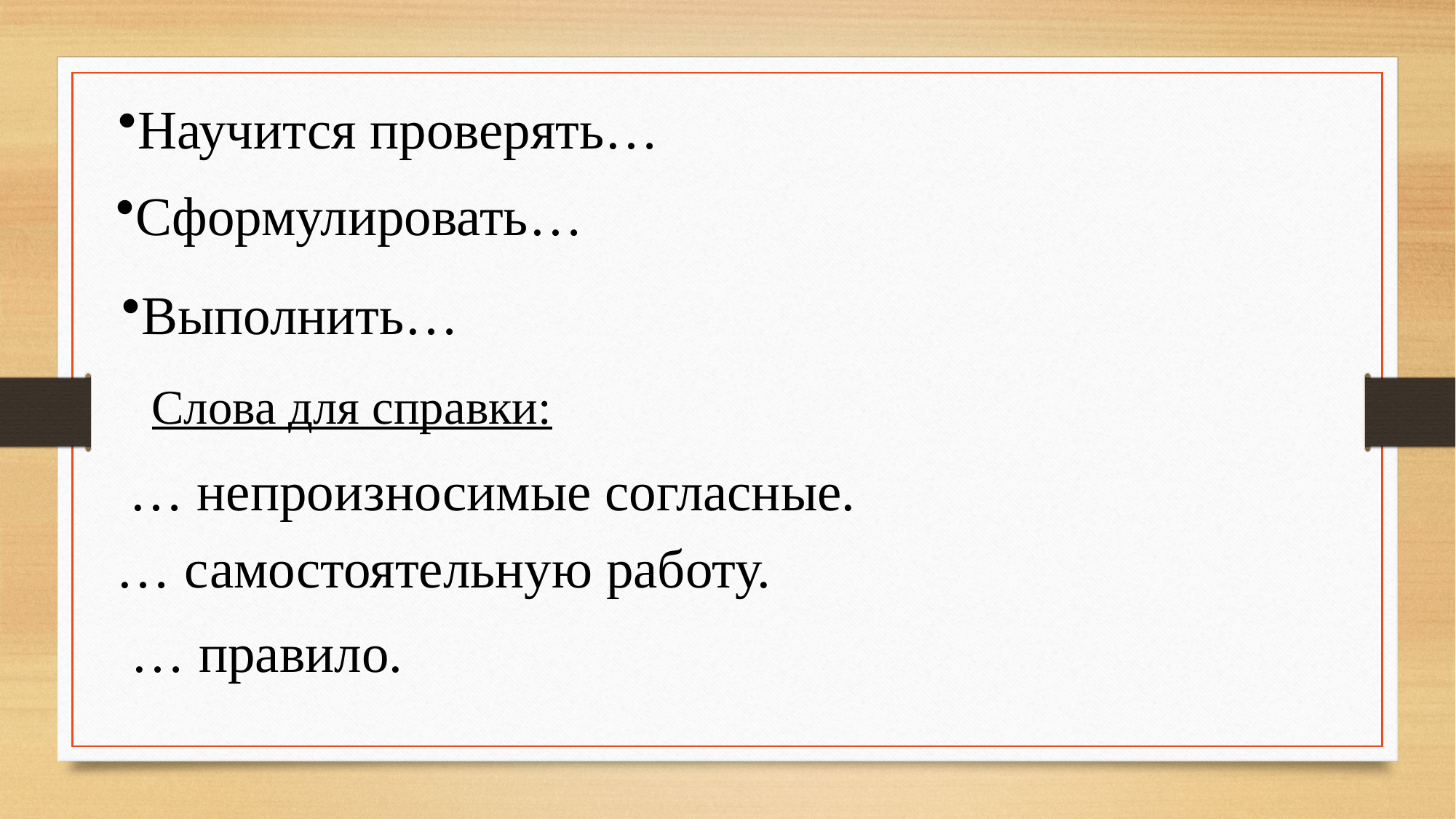

Научится проверять…
Сформулировать…
Выполнить…
Слова для справки:
… непроизносимые согласные.
… самостоятельную работу.
… правило.